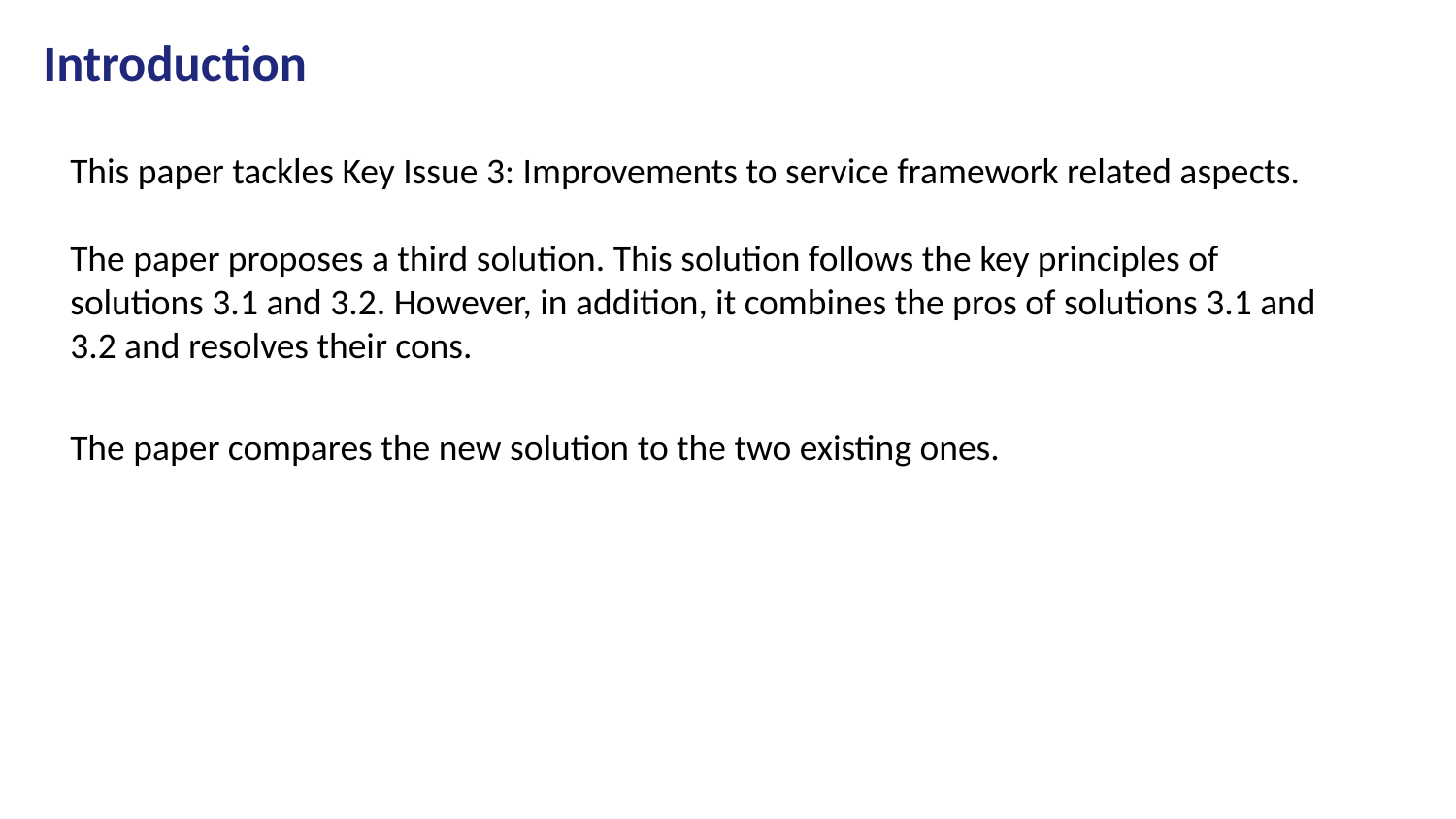

# Introduction
This paper tackles Key Issue 3: Improvements to service framework related aspects.

The paper proposes a third solution. This solution follows the key principles of solutions 3.1 and 3.2. However, in addition, it combines the pros of solutions 3.1 and 3.2 and resolves their cons.

The paper compares the new solution to the two existing ones.